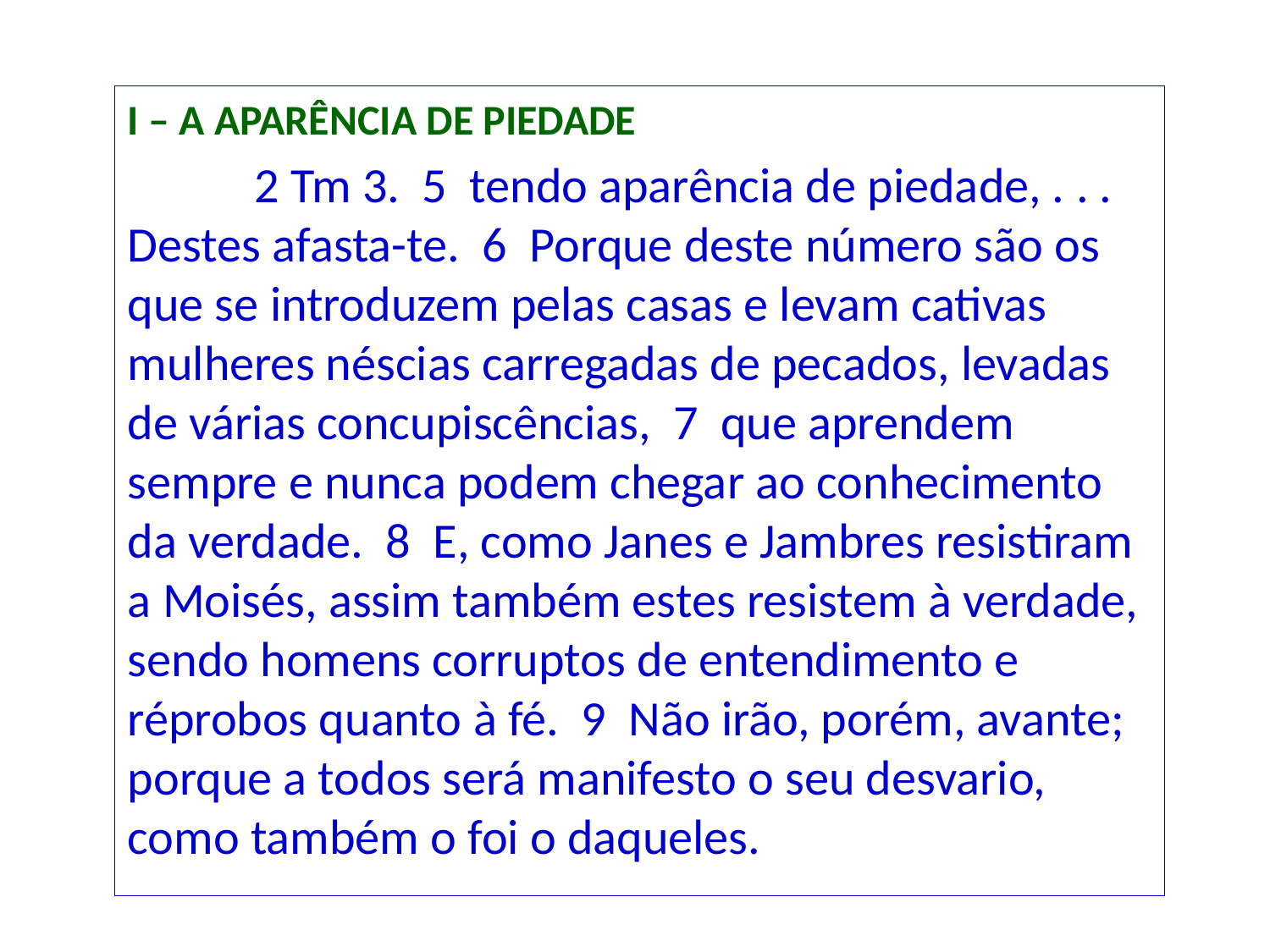

I – A APARÊNCIA DE PIEDADE
	2 Tm 3.  5  tendo aparência de piedade, . . . Destes afasta-te.  6  Porque deste número são os que se introduzem pelas casas e levam cativas mulheres néscias carregadas de pecados, levadas de várias concupiscências,  7  que aprendem sempre e nunca podem chegar ao conhecimento da verdade.  8  E, como Janes e Jambres resistiram a Moisés, assim também estes resistem à verdade, sendo homens corruptos de entendimento e réprobos quanto à fé.  9  Não irão, porém, avante; porque a todos será manifesto o seu desvario, como também o foi o daqueles.